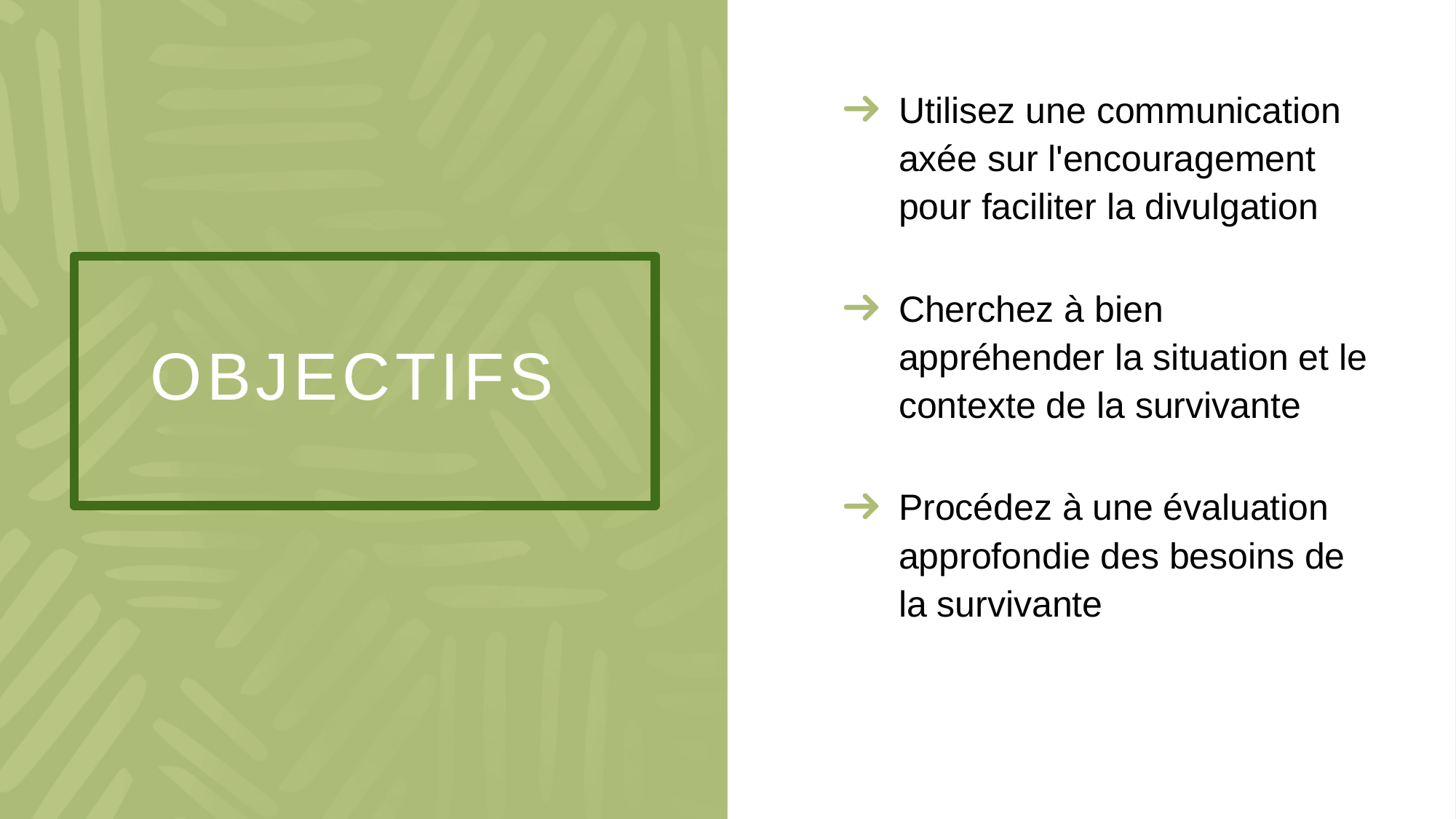

Utilisez une communication axée sur l'encouragement pour faciliter la divulgation
Cherchez à bien appréhender la situation et le contexte de la survivante
Procédez à une évaluation approfondie des besoins de la survivante

# Objectifs